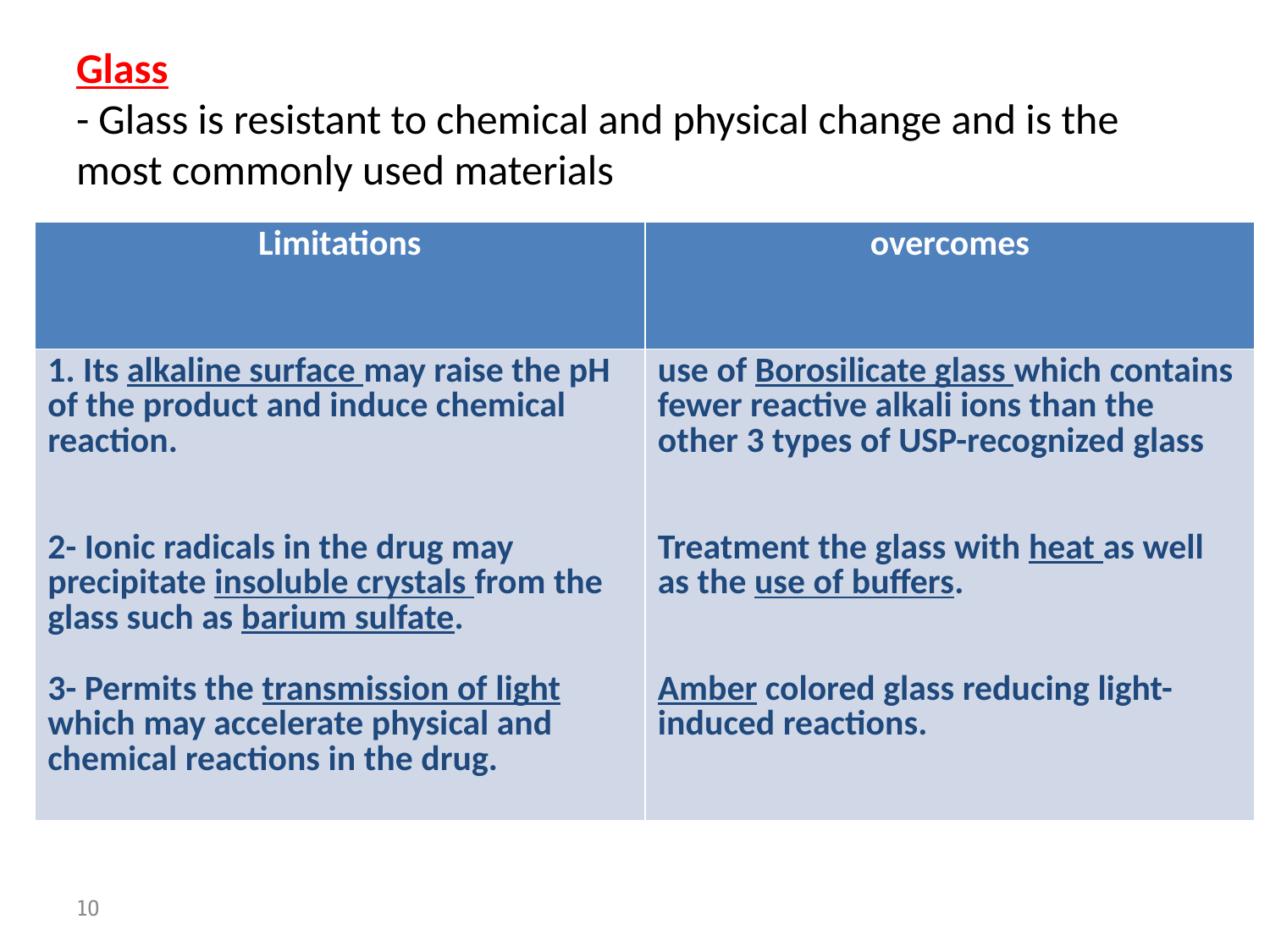

# Glass - Glass is resistant to chemical and physical change and is the most commonly used materials
| Limitations | overcomes |
| --- | --- |
| 1. Its alkaline surface may raise the pH of the product and induce chemical reaction. 2- Ionic radicals in the drug may precipitate insoluble crystals from the glass such as barium sulfate. 3- Permits the transmission of light which may accelerate physical and chemical reactions in the drug. | use of Borosilicate glass which contains fewer reactive alkali ions than the other 3 types of USP-recognized glass Treatment the glass with heat as well as the use of buffers. Amber colored glass reducing light-induced reactions. |
10